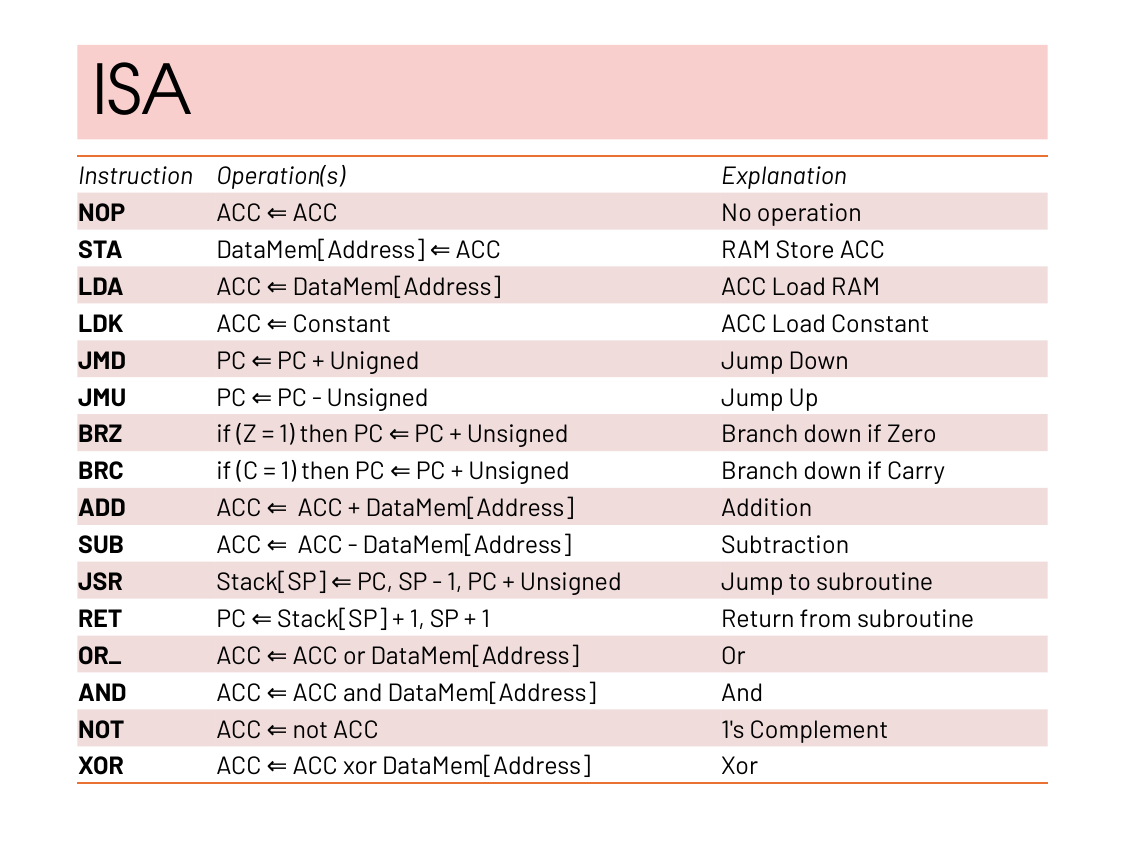

# ISA
| Instruction | Operation(s) | Explanation |
| --- | --- | --- |
| NOP | ACC ⇐ ACC | No operation |
| STA | DataMem[Address] ⇐ ACC | RAM Store ACC |
| LDA | ACC ⇐ DataMem[Address] | ACC Load RAM |
| LDK | ACC ⇐ Constant | ACC Load Constant |
| JMD | PC ⇐ PC + Unigned | Jump Down |
| JMU | PC ⇐ PC - Unsigned | Jump Up |
| BRZ | if (Z = 1) then PC ⇐ PC + Unsigned | Branch down if Zero |
| BRC | if (C = 1) then PC ⇐ PC + Unsigned | Branch down if Carry |
| ADD | ACC ⇐ ACC + DataMem[Address] | Addition |
| SUB | ACC ⇐ ACC - DataMem[Address] | Subtraction |
| JSR | Stack[SP] ⇐ PC, SP - 1, PC + Unsigned | Jump to subroutine |
| RET | PC ⇐ Stack[SP] + 1, SP + 1 | Return from subroutine |
| OR\_ | ACC ⇐ ACC or DataMem[Address] | Or |
| AND | ACC ⇐ ACC and DataMem[Address] | And |
| NOT | ACC ⇐ not ACC | 1's Complement |
| XOR | ACC ⇐ ACC xor DataMem[Address] | Xor |